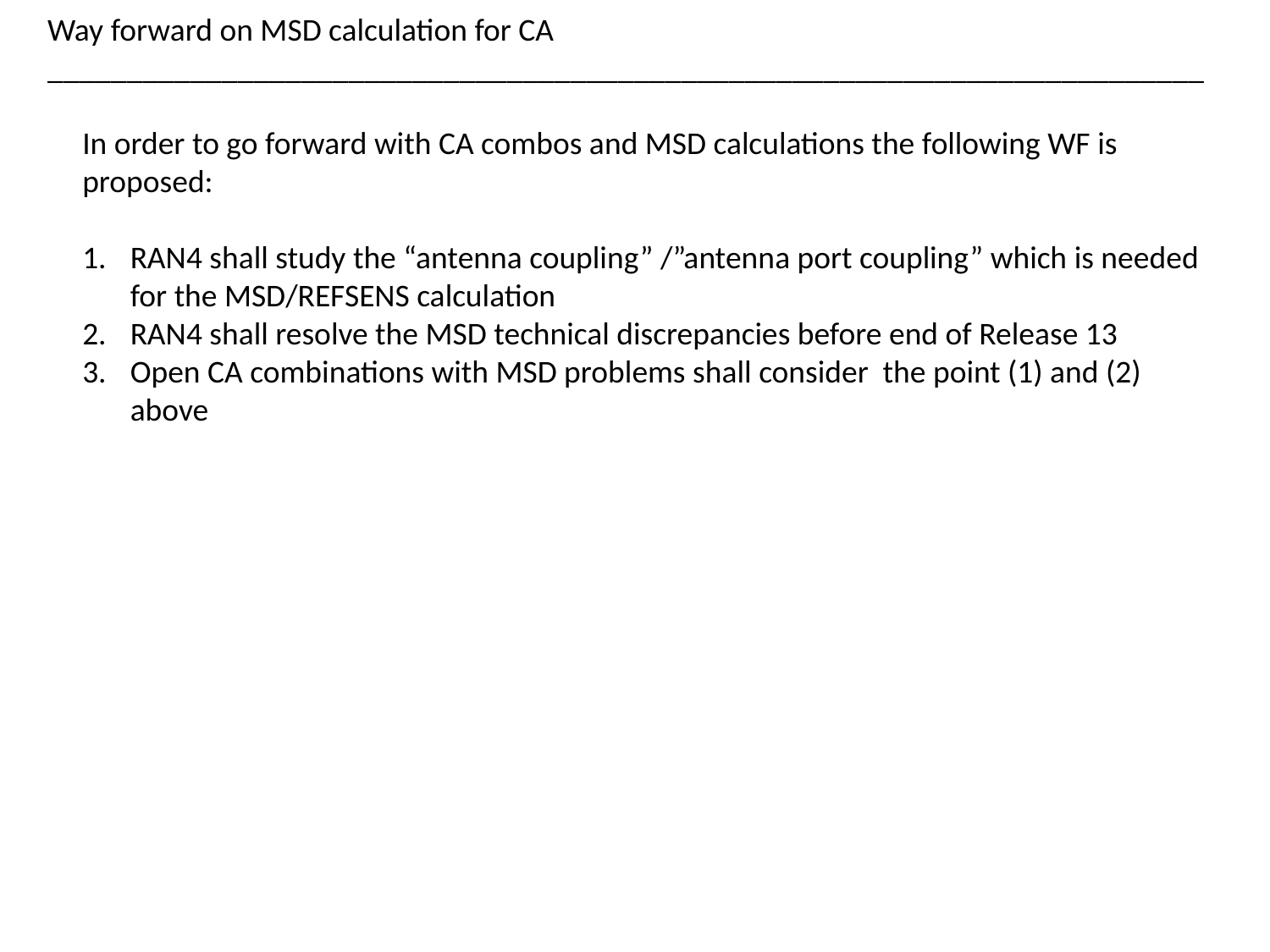

Way forward on MSD calculation for CA
_________________________________________________________________________
In order to go forward with CA combos and MSD calculations the following WF is proposed:

RAN4 shall study the “antenna coupling” /”antenna port coupling” which is needed for the MSD/REFSENS calculation
RAN4 shall resolve the MSD technical discrepancies before end of Release 13
Open CA combinations with MSD problems shall consider  the point (1) and (2) above